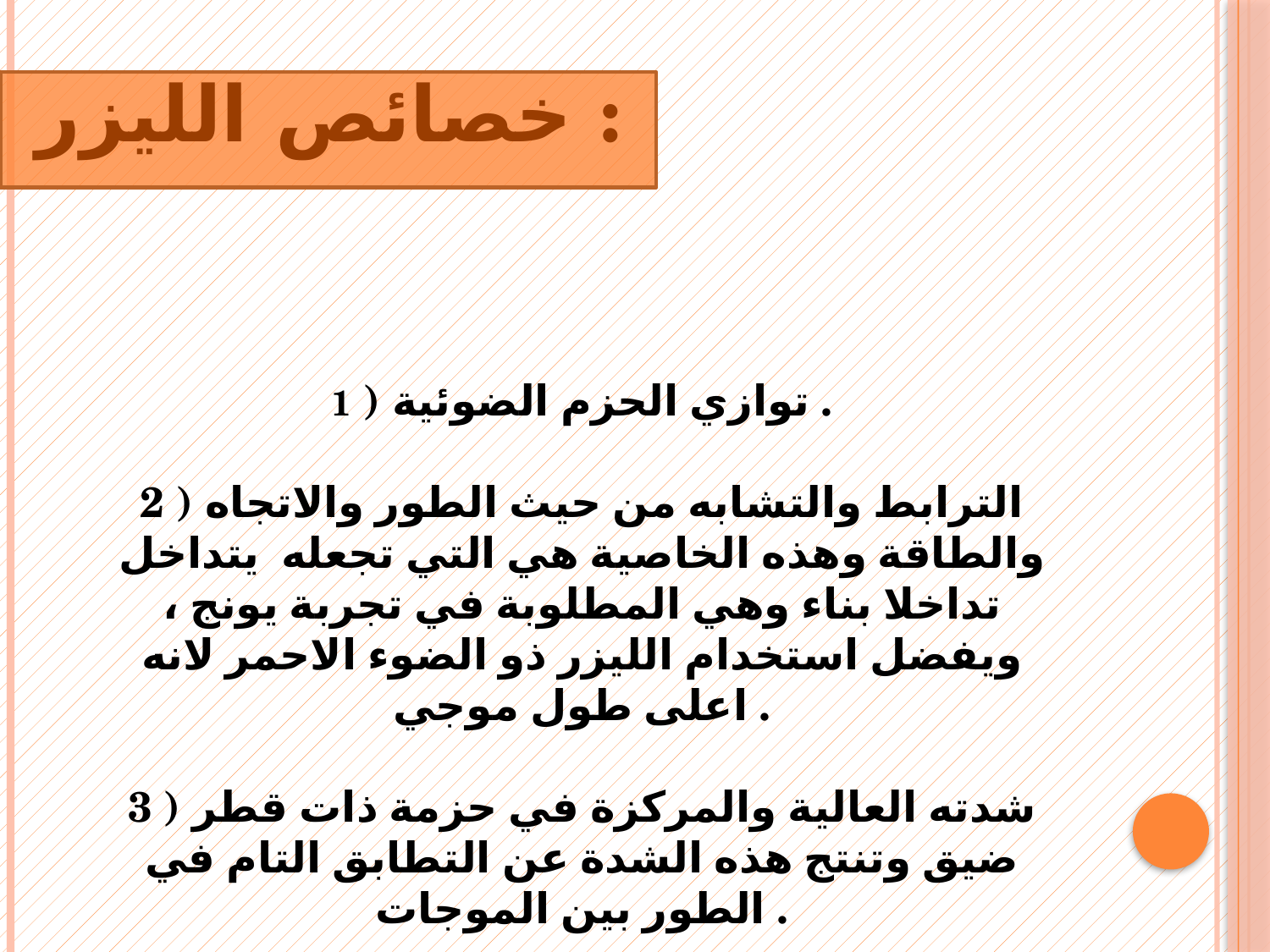

خصائص الليزر :

1 ) توازي الحزم الضوئية .

2 ) الترابط والتشابه من حيث الطور والاتجاه والطاقة وهذه الخاصية هي التي تجعله  يتداخل تداخلا بناء وهي المطلوبة في تجربة يونج ، ويفضل استخدام الليزر ذو الضوء الاحمر لانه اعلى طول موجي .

3 ) شدته العالية والمركزة في حزمة ذات قطر ضيق وتنتج هذه الشدة عن التطابق التام في الطور بين الموجات .